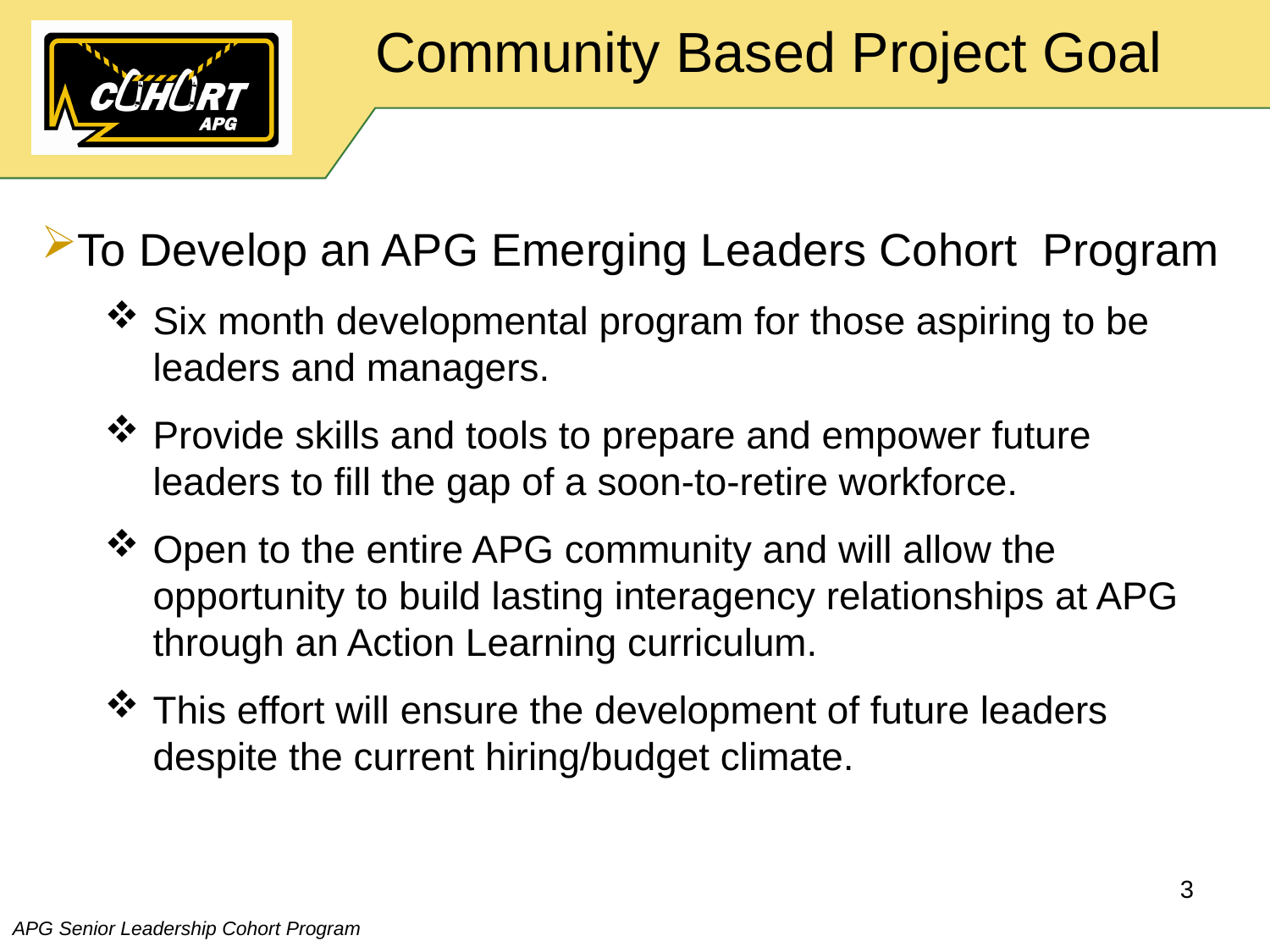

# Community Based Project Goal

To Develop an APG Emerging Leaders Cohort  Program
Six month developmental program for those aspiring to be leaders and managers.
Provide skills and tools to prepare and empower future leaders to fill the gap of a soon-to-retire workforce.
Open to the entire APG community and will allow the opportunity to build lasting interagency relationships at APG through an Action Learning curriculum.
This effort will ensure the development of future leaders despite the current hiring/budget climate.
3